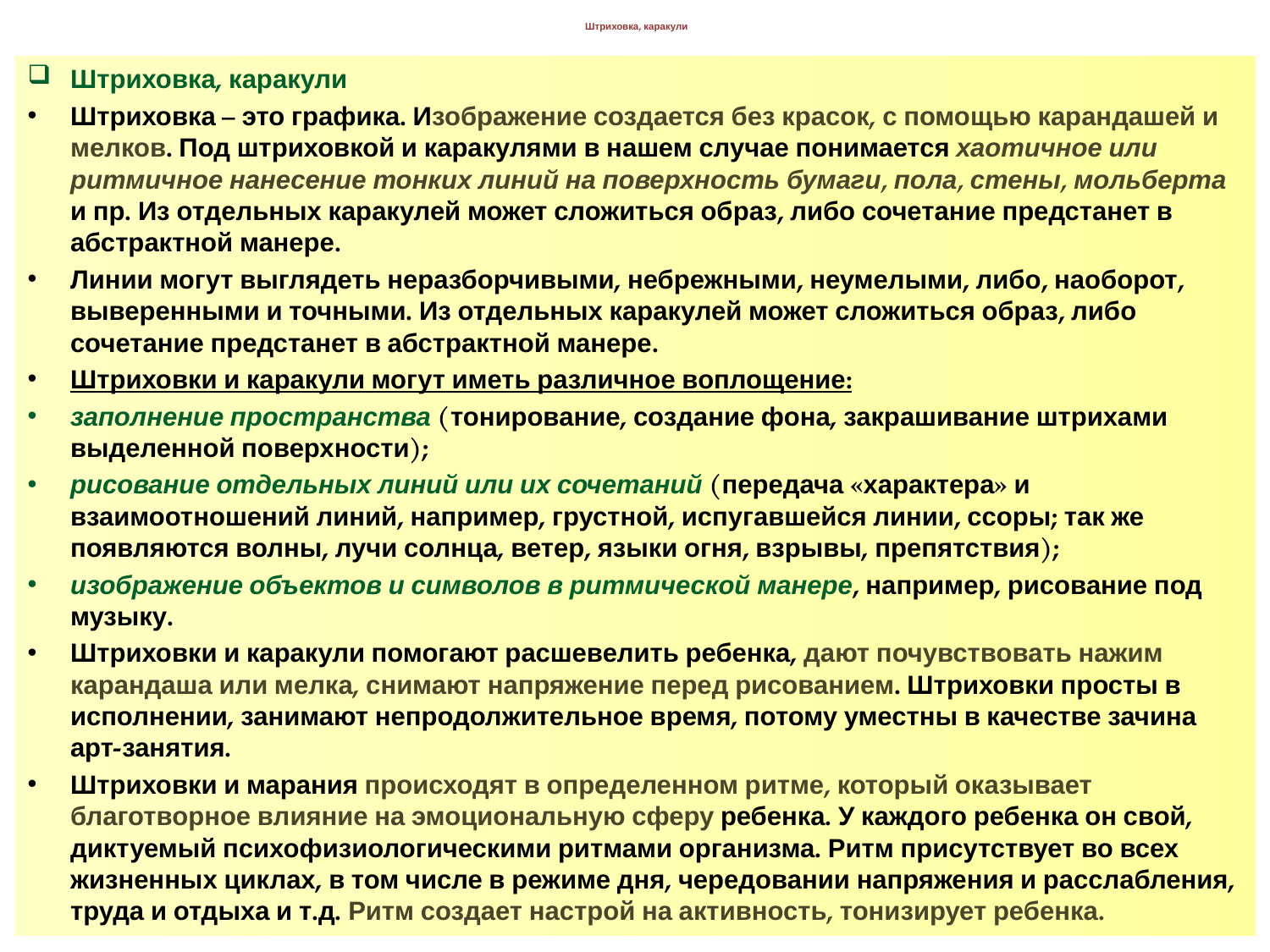

# Штриховка, каракули
Штриховка, каракули
Штриховка – это графика. Изображение создается без красок, с помощью карандашей и мелков. Под штриховкой и каракулями в нашем случае понимается хаотичное или ритмичное нанесение тонких линий на поверхность бумаги, пола, стены, мольберта и пр. Из отдельных каракулей может сложиться образ, либо сочетание предстанет в абстрактной манере.
Линии могут выглядеть неразборчивыми, небрежными, неумелыми, либо, наоборот, выверенными и точными. Из отдельных каракулей может сложиться образ, либо сочетание предстанет в абстрактной манере.
Штриховки и каракули могут иметь различное воплощение:
заполнение пространства (тонирование, создание фона, закрашивание штрихами выделенной поверхности);
рисование отдельных линий или их сочетаний (передача «характера» и взаимоотношений линий, например, грустной, испугавшейся линии, ссоры; так же появляются волны, лучи солнца, ветер, языки огня, взрывы, препятствия);
изображение объектов и символов в ритмической манере, например, рисование под музыку.
Штриховки и каракули помогают расшевелить ребенка, дают почувствовать нажим карандаша или мелка, снимают напряжение перед рисованием. Штриховки просты в исполнении, занимают непродолжительное время, потому уместны в качестве зачина арт-занятия.
Штриховки и марания происходят в определенном ритме, который оказывает благотворное влияние на эмоциональную сферу ребенка. У каждого ребенка он свой, диктуемый психофизиологическими ритмами организма. Ритм присутствует во всех жизненных циклах, в том числе в режиме дня, чередовании напряжения и расслабления, труда и отдыха и т.д. Ритм создает настрой на активность, тонизирует ребенка.